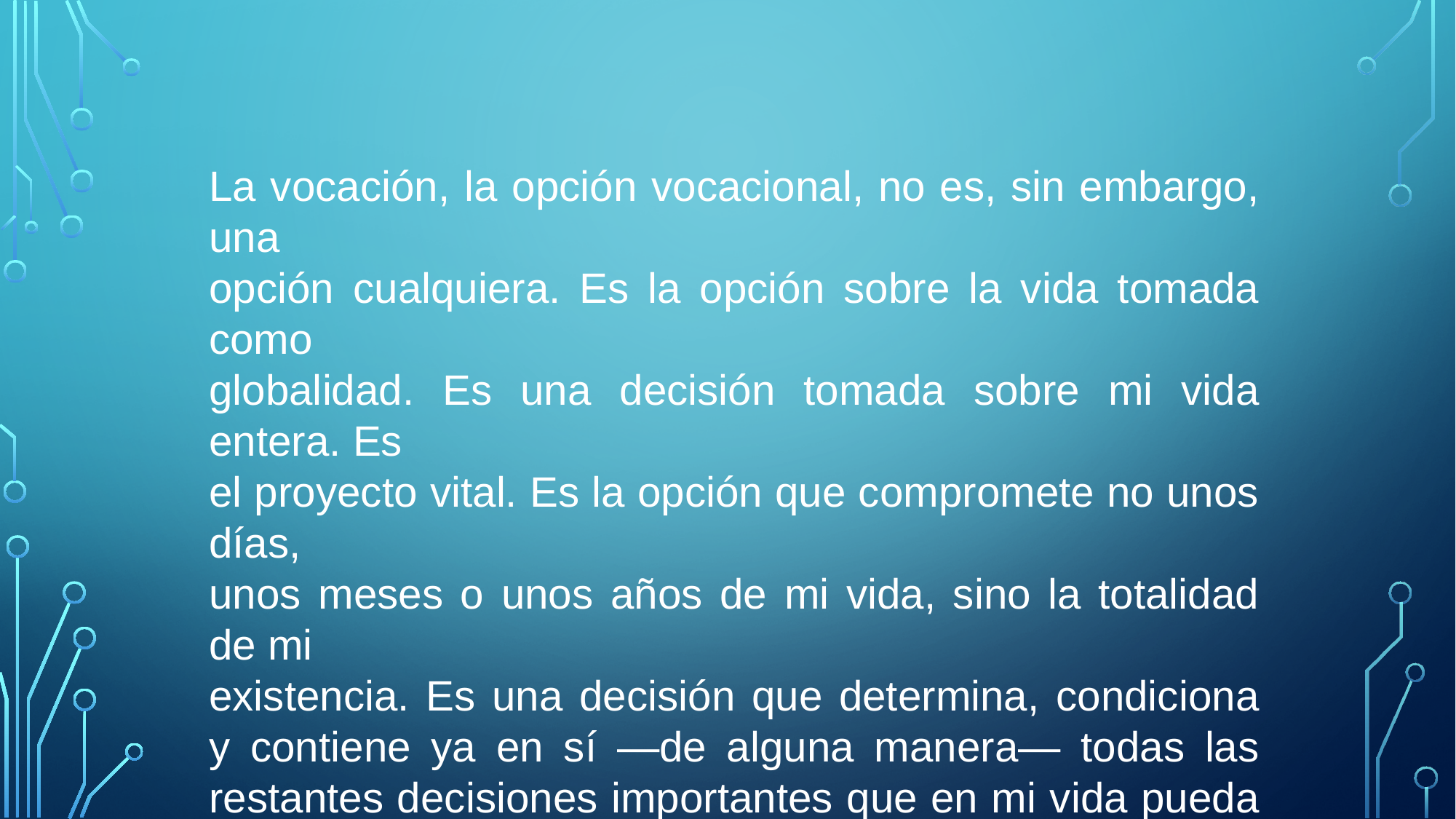

La vocación, la opción vocacional, no es, sin embargo, una
opción cualquiera. Es la opción sobre la vida tomada como
globalidad. Es una decisión tomada sobre mi vida entera. Es
el proyecto vital. Es la opción que compromete no unos días,
unos meses o unos años de mi vida, sino la totalidad de mi
existencia. Es una decisión que determina, condiciona y contiene ya en sí —de alguna manera— todas las restantes decisiones importantes que en mi vida pueda tomar.